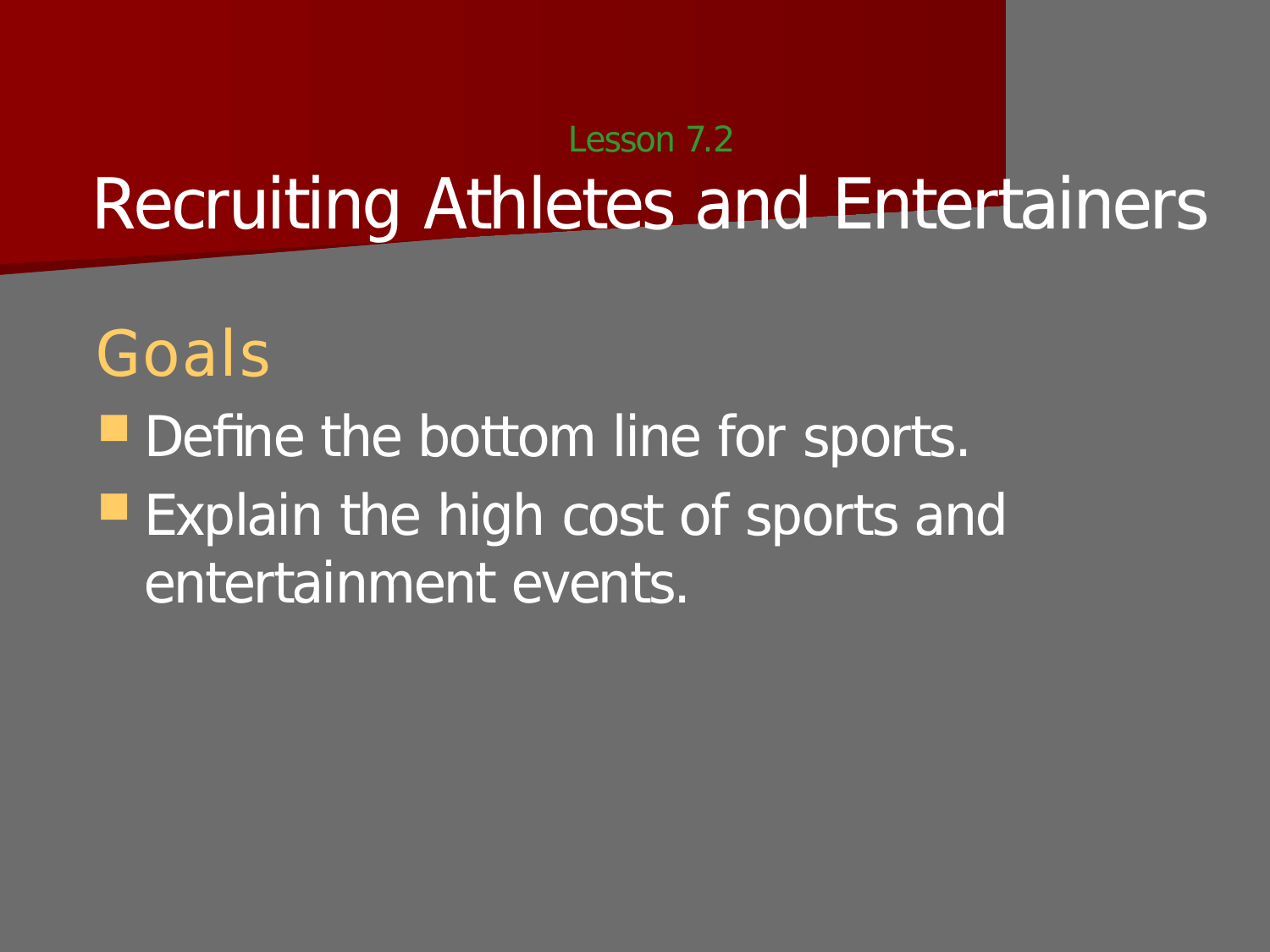

# Lesson 7.2 Recruiting Athletes and Entertainers
Goals
Define the bottom line for sports.
Explain the high cost of sports and entertainment events.
23